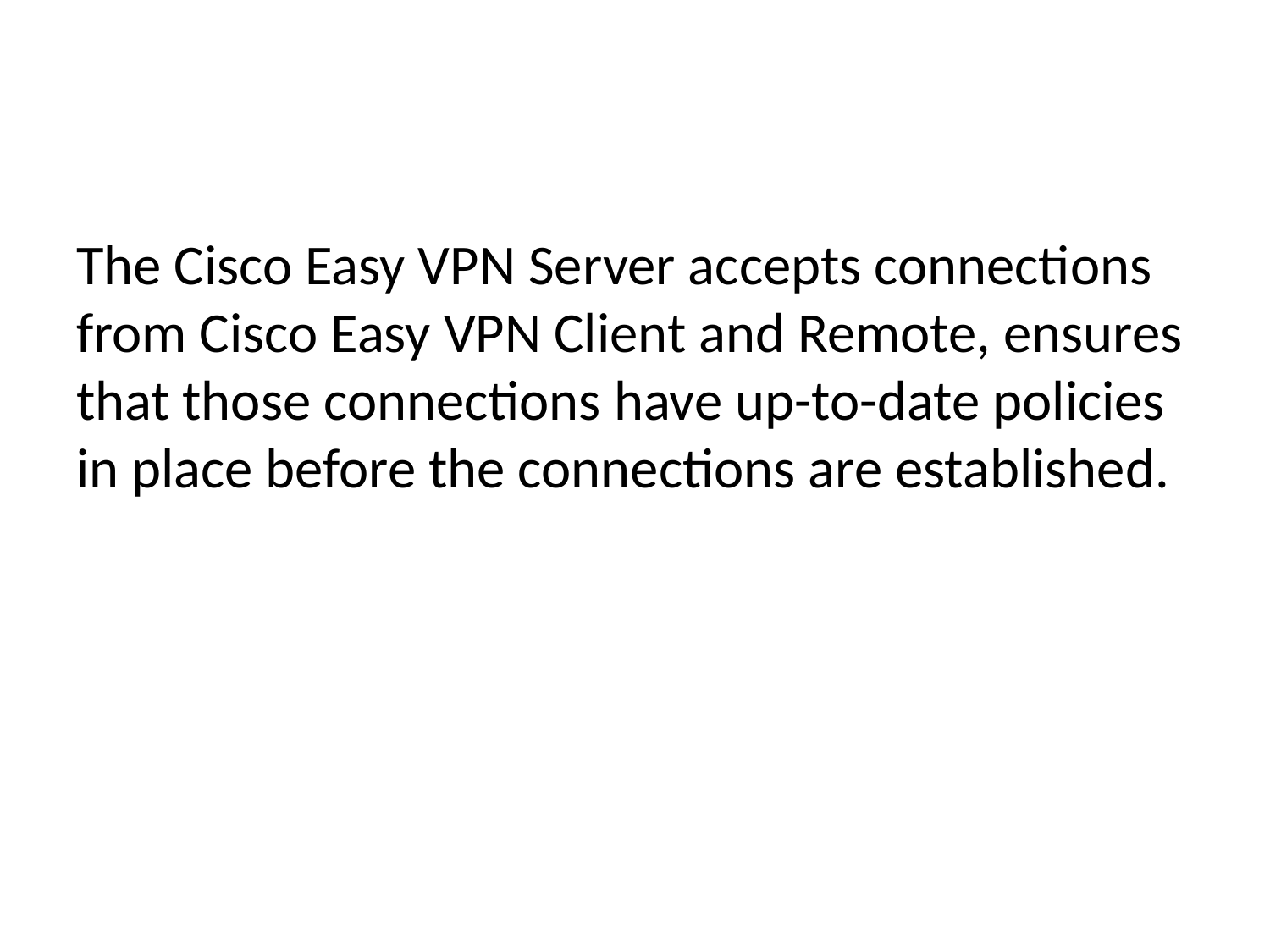

#
The Cisco Easy VPN Server accepts connections from Cisco Easy VPN Client and Remote, ensures that those connections have up-to-date policies in place before the connections are established.